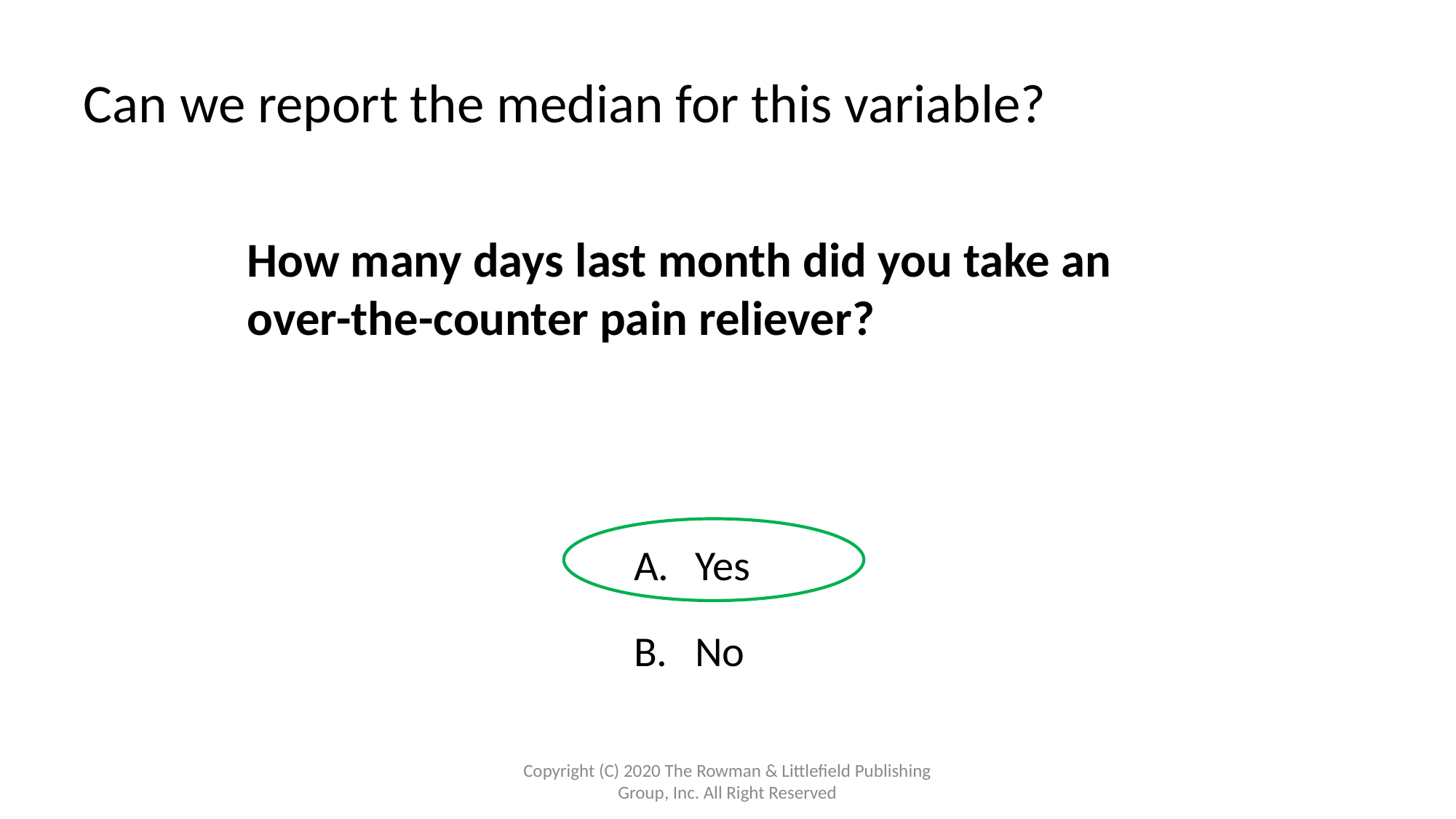

# Can we report the median for this variable?
How many days last month did you take an over-the-counter pain reliever?

Yes
No
Copyright (C) 2020 The Rowman & Littlefield Publishing Group, Inc. All Right Reserved